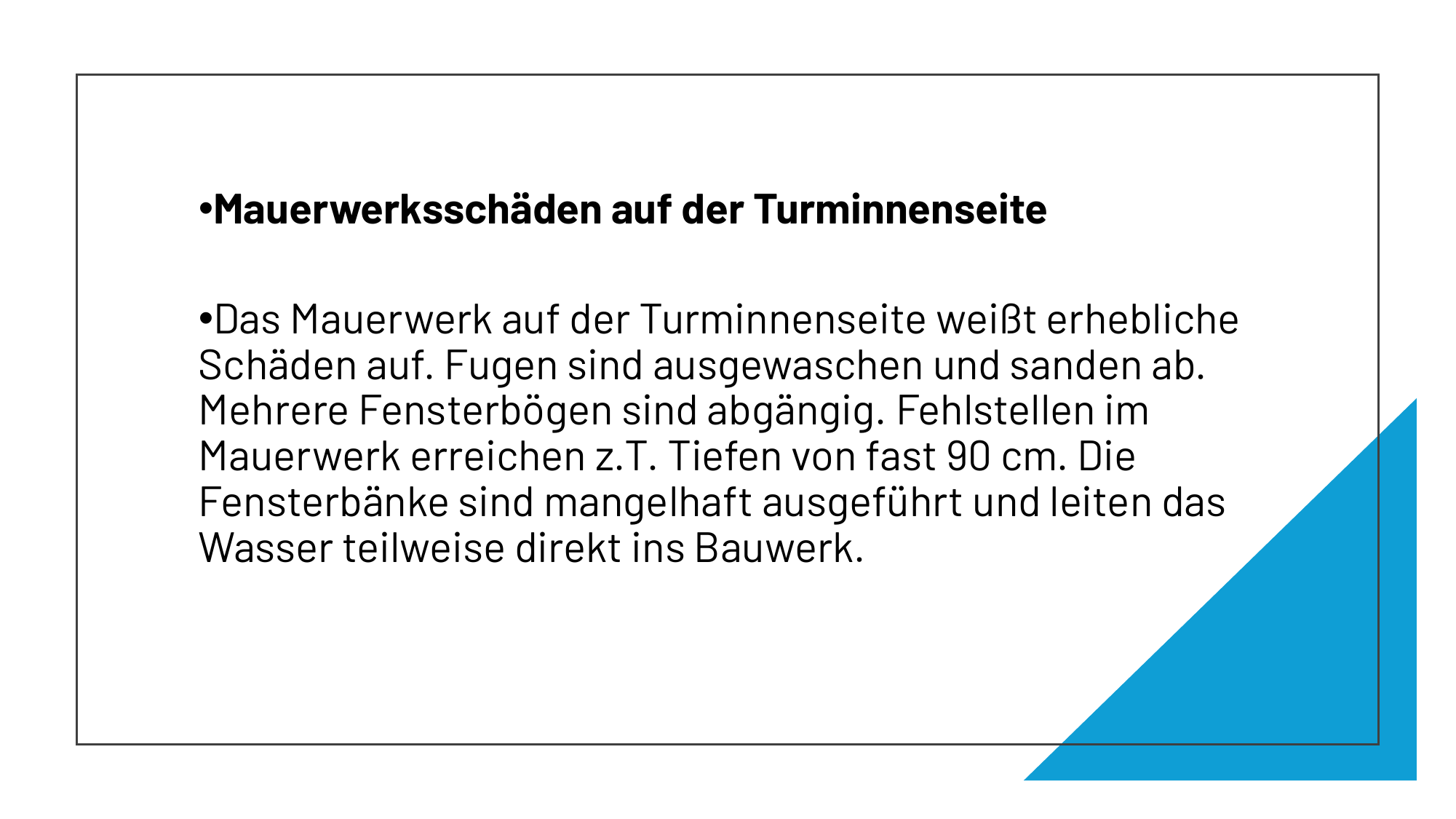

Mauerwerksschäden auf der Turminnenseite

Das Mauerwerk auf der Turminnenseite weißt erhebliche Schäden auf. Fugen sind ausgewaschen und sanden ab. Mehrere Fensterbögen sind abgängig. Fehlstellen im Mauerwerk erreichen z.T. Tiefen von fast 90 cm. Die Fensterbänke sind mangelhaft ausgeführt und leiten das Wasser teilweise direkt ins Bauwerk.